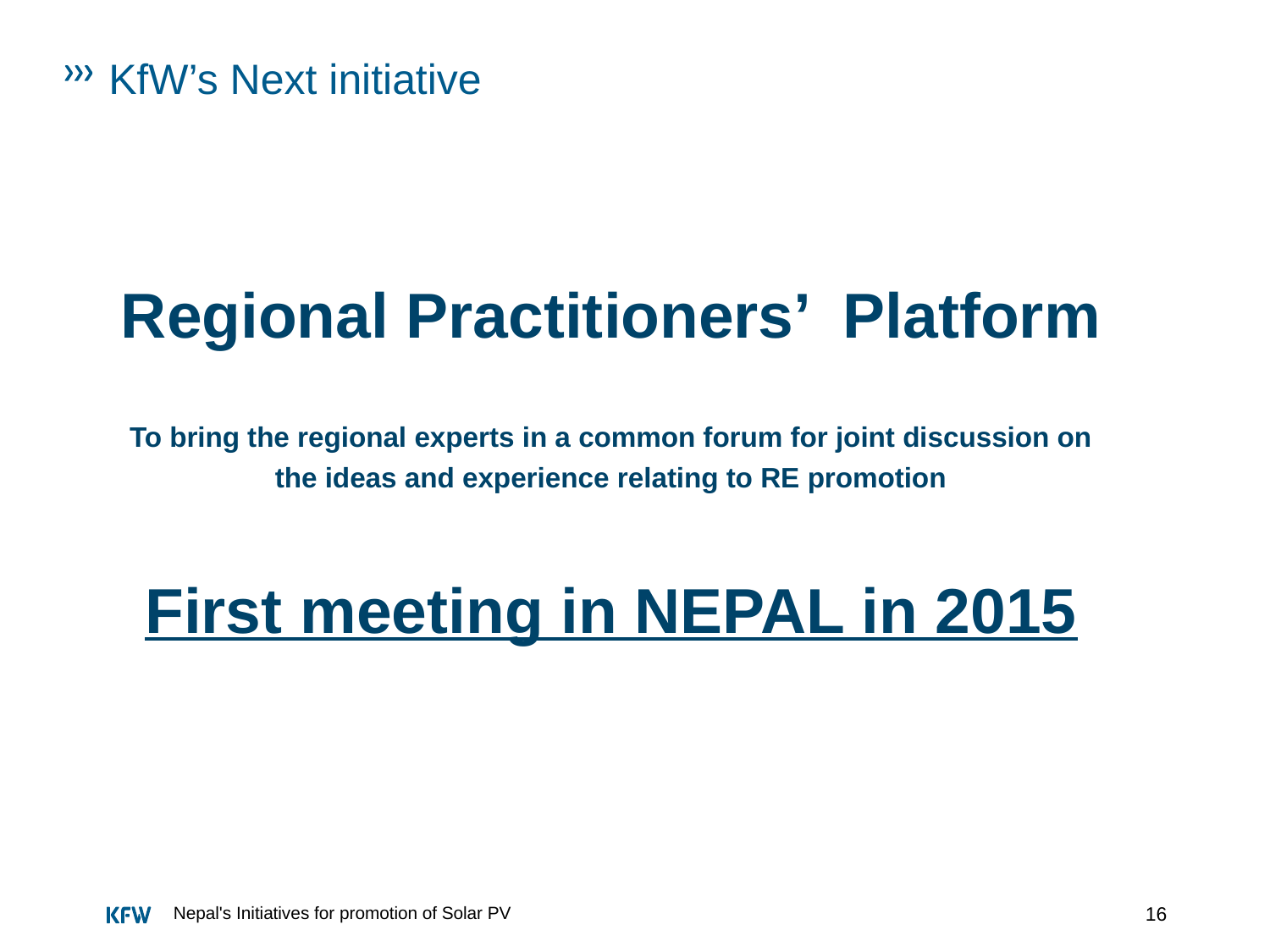

# KfW’s Next initiative
Regional Practitioners’  Platform

To bring the regional experts in a common forum for joint discussion on the ideas and experience relating to RE promotion

First meeting in NEPAL in 2015
16
Nepal's Initiatives for promotion of Solar PV